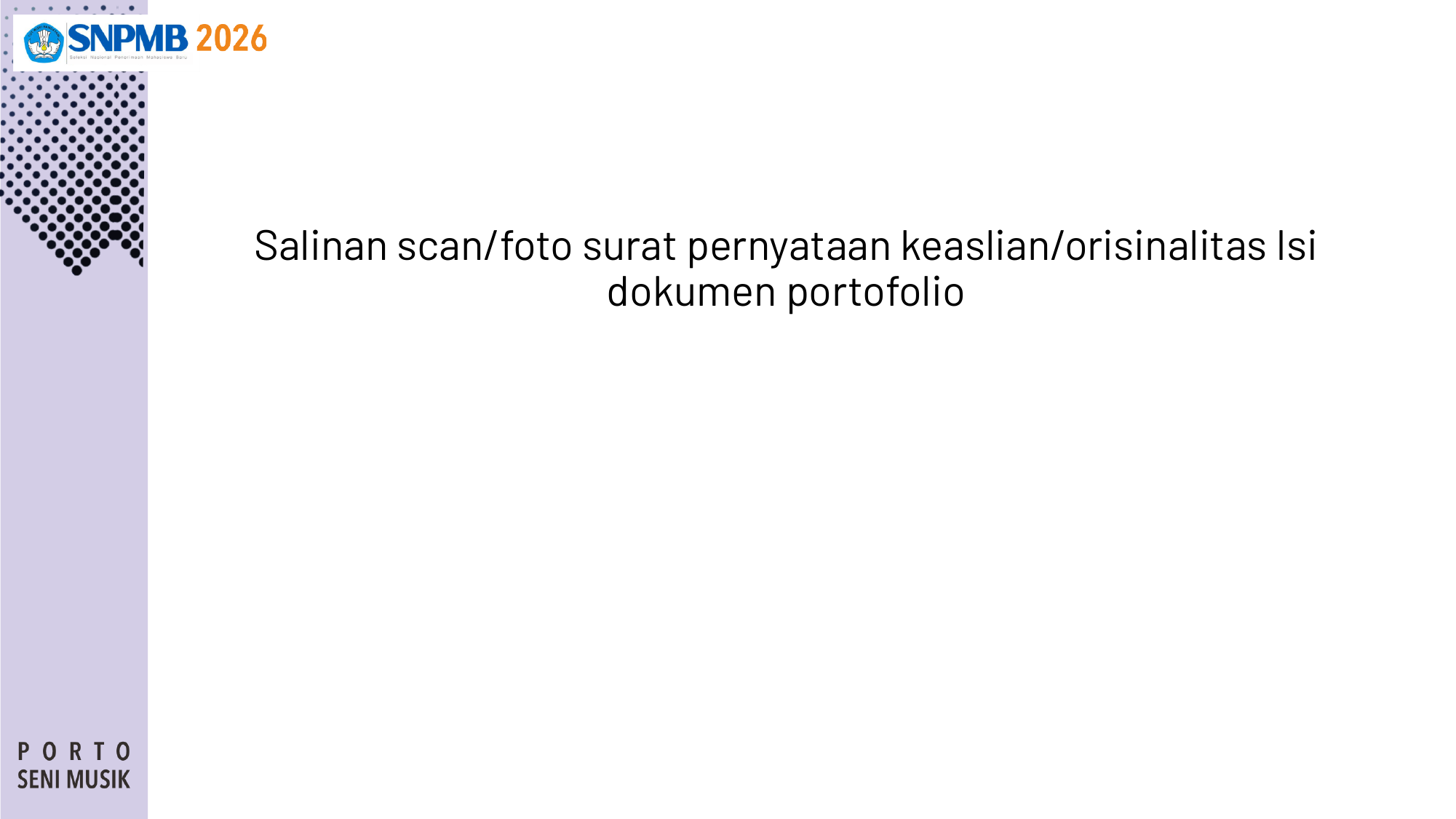

#
Salinan scan/foto surat pernyataan keaslian/orisinalitas Isi dokumen portofolio